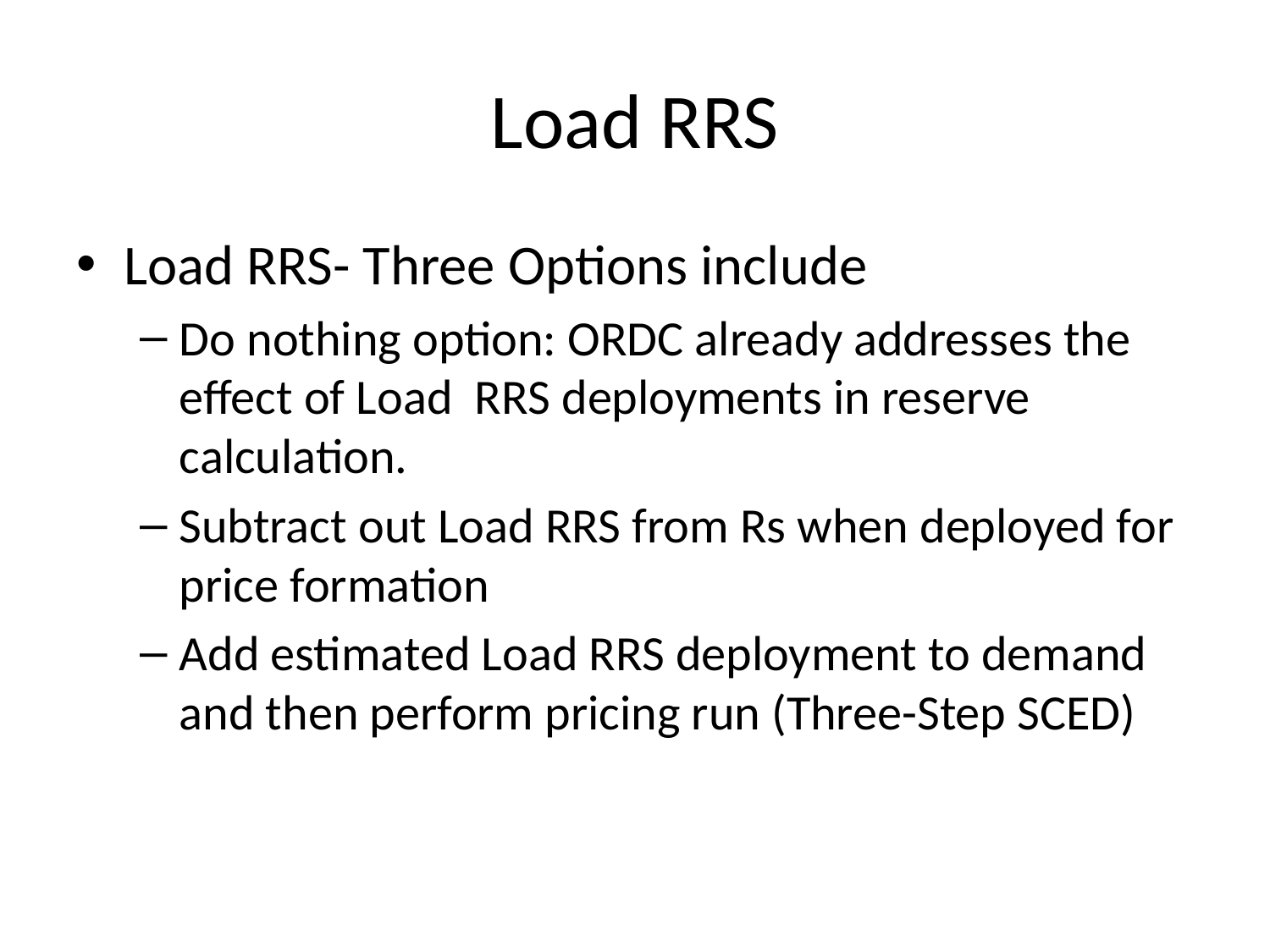

# Load RRS
Load RRS- Three Options include
Do nothing option: ORDC already addresses the effect of Load  RRS deployments in reserve calculation.
Subtract out Load RRS from Rs when deployed for price formation
Add estimated Load RRS deployment to demand and then perform pricing run (Three-Step SCED)